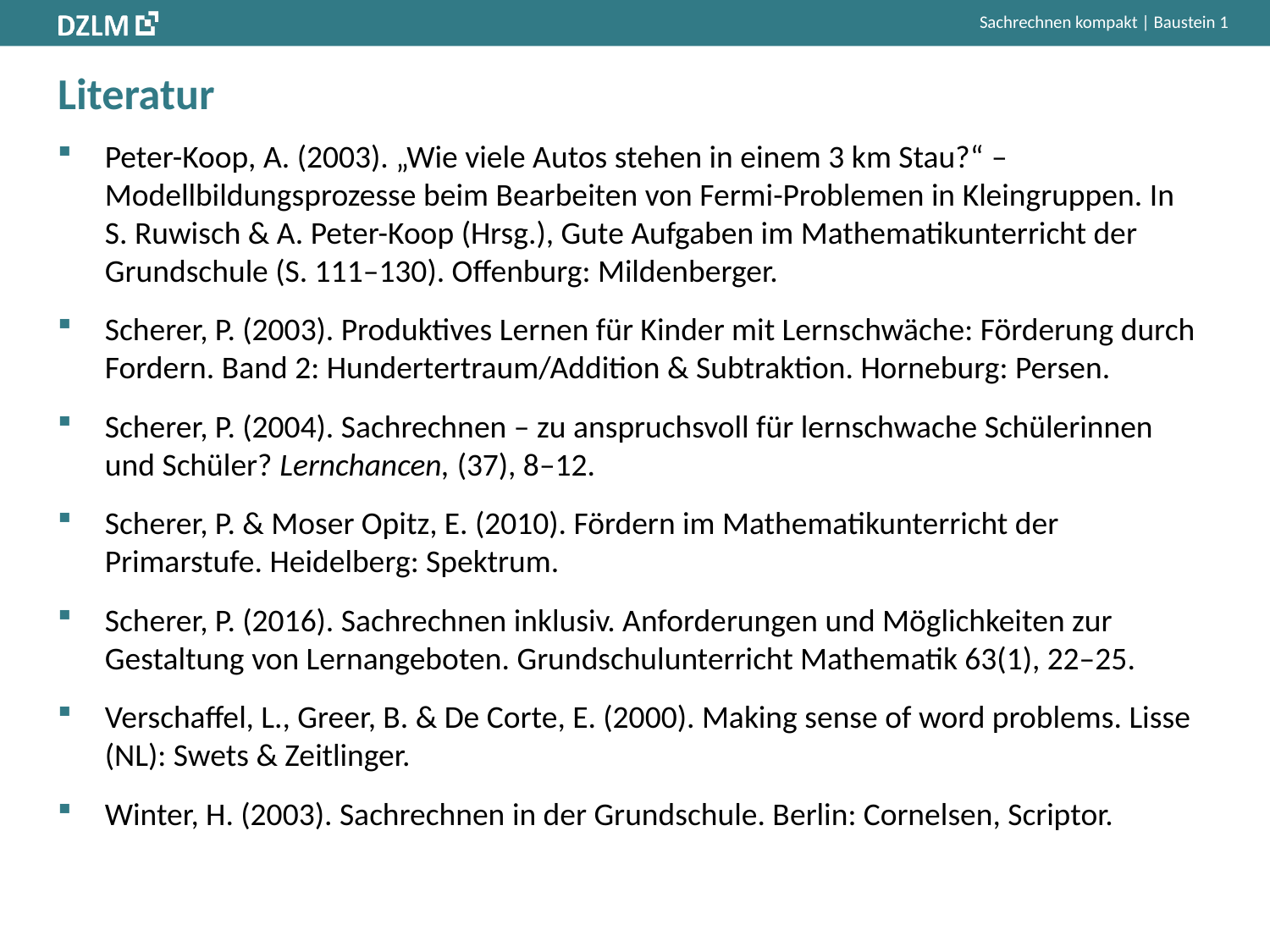

# Literatur
Peter-Koop, A. (2003). „Wie viele Autos stehen in einem 3 km Stau?“ –Modellbildungsprozesse beim Bearbeiten von Fermi-Problemen in Kleingruppen. In S. Ruwisch & A. Peter-Koop (Hrsg.), Gute Aufgaben im Mathematikunterricht der Grundschule (S. 111–130). Offenburg: Mildenberger.
Scherer, P. (2003). Produktives Lernen für Kinder mit Lernschwäche: Förderung durch Fordern. Band 2: Hundertertraum/Addition & Subtraktion. Horneburg: Persen.
Scherer, P. (2004). Sachrechnen – zu anspruchsvoll für lernschwache Schülerinnen und Schüler? Lernchancen, (37), 8–12.
Scherer, P. & Moser Opitz, E. (2010). Fördern im Mathematikunterricht der Primarstufe. Heidelberg: Spektrum.
Scherer, P. (2016). Sachrechnen inklusiv. Anforderungen und Möglichkeiten zur Gestaltung von Lernangeboten. Grundschulunterricht Mathematik 63(1), 22–25.
Verschaffel, L., Greer, B. & De Corte, E. (2000). Making sense of word problems. Lisse (NL): Swets & Zeitlinger.
Winter, H. (2003). Sachrechnen in der Grundschule. Berlin: Cornelsen, Scriptor.